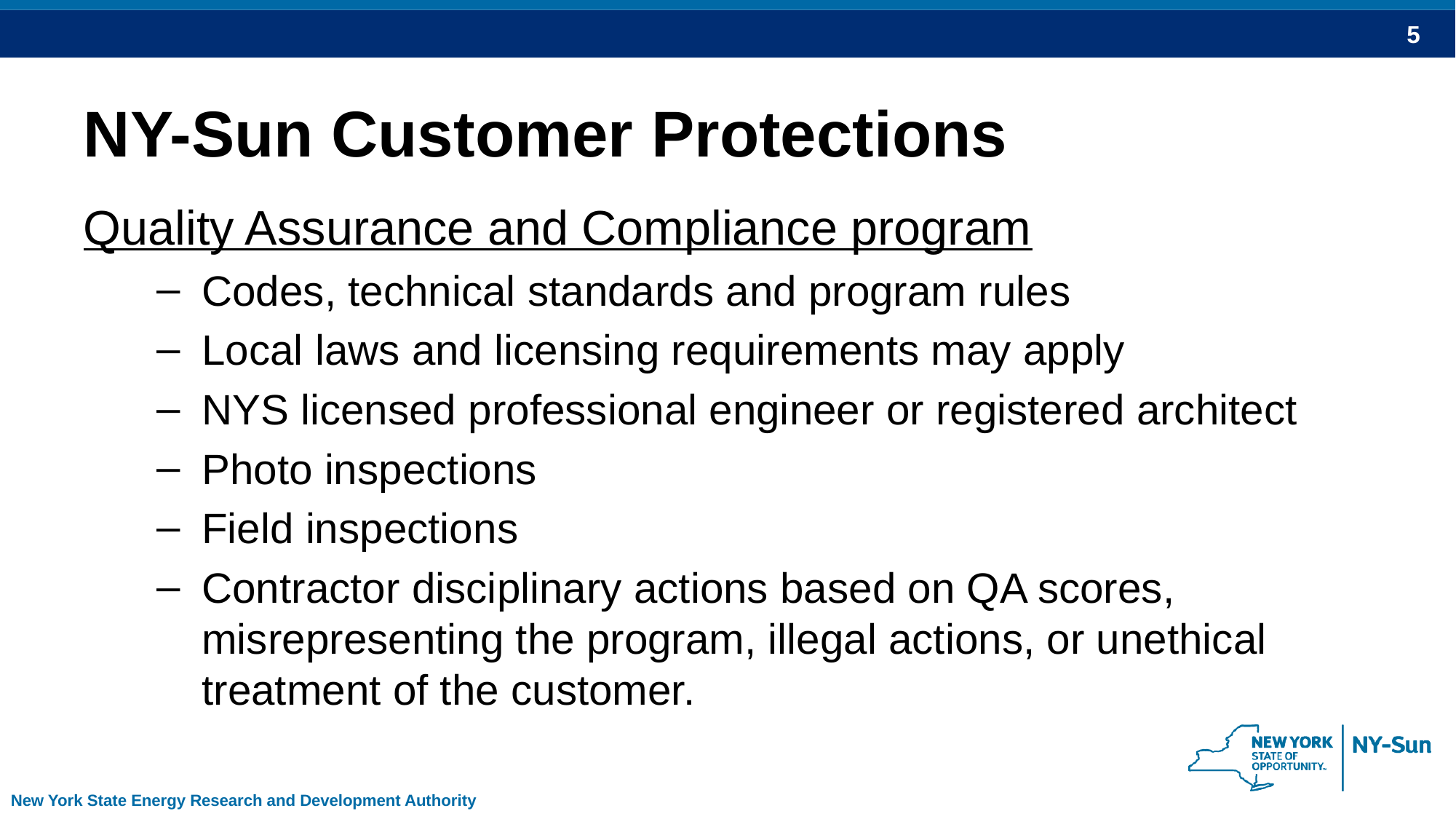

# NY-Sun Customer Protections
Quality Assurance and Compliance program
Codes, technical standards and program rules
Local laws and licensing requirements may apply
NYS licensed professional engineer or registered architect
Photo inspections
Field inspections
Contractor disciplinary actions based on QA scores, misrepresenting the program, illegal actions, or unethical treatment of the customer.